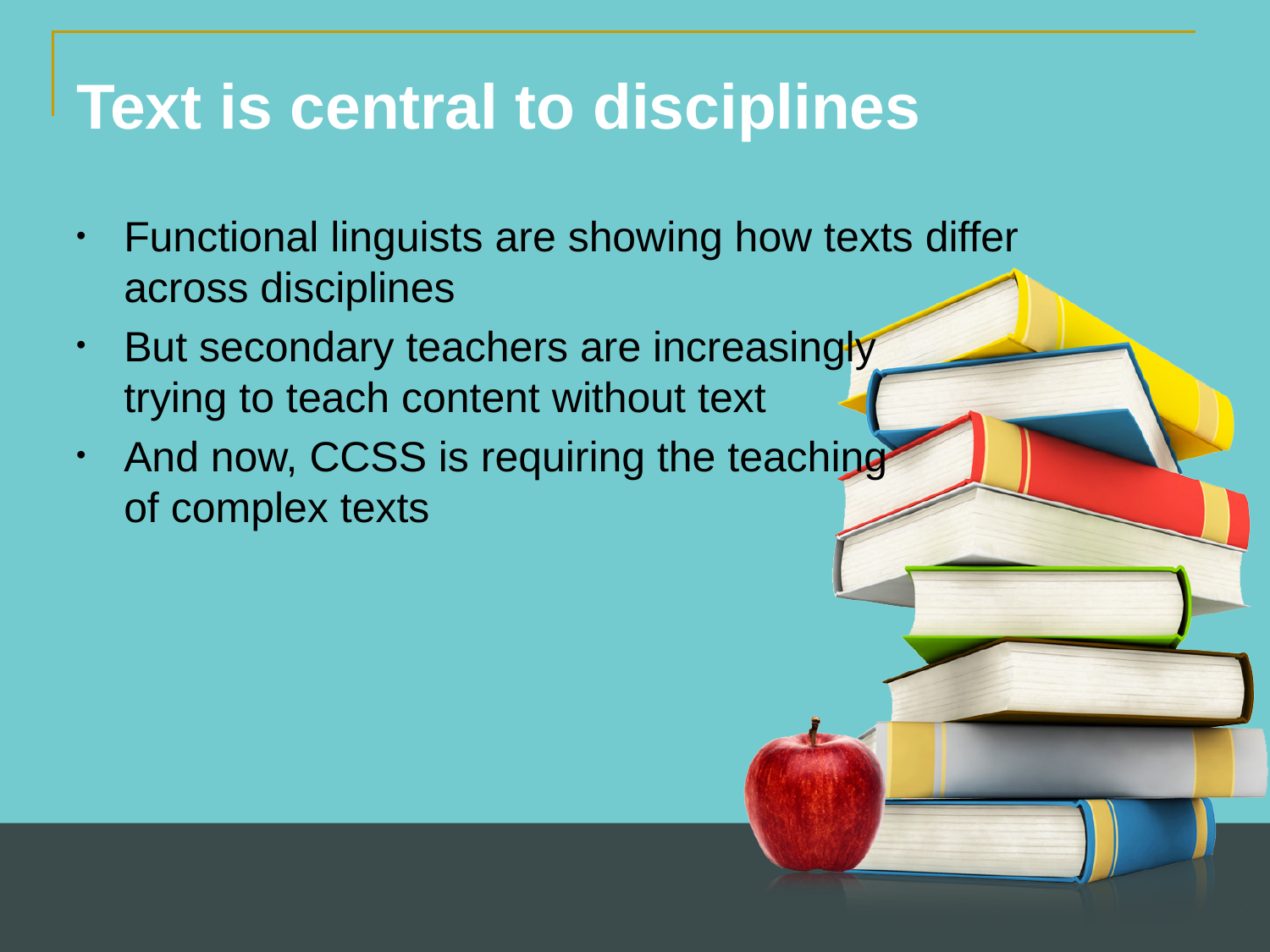

Text is central to disciplines

Functional linguists are showing how texts differ across disciplines
But secondary teachers are increasingly                     trying to teach content without text
And now, CCSS is requiring the teaching                     of complex texts